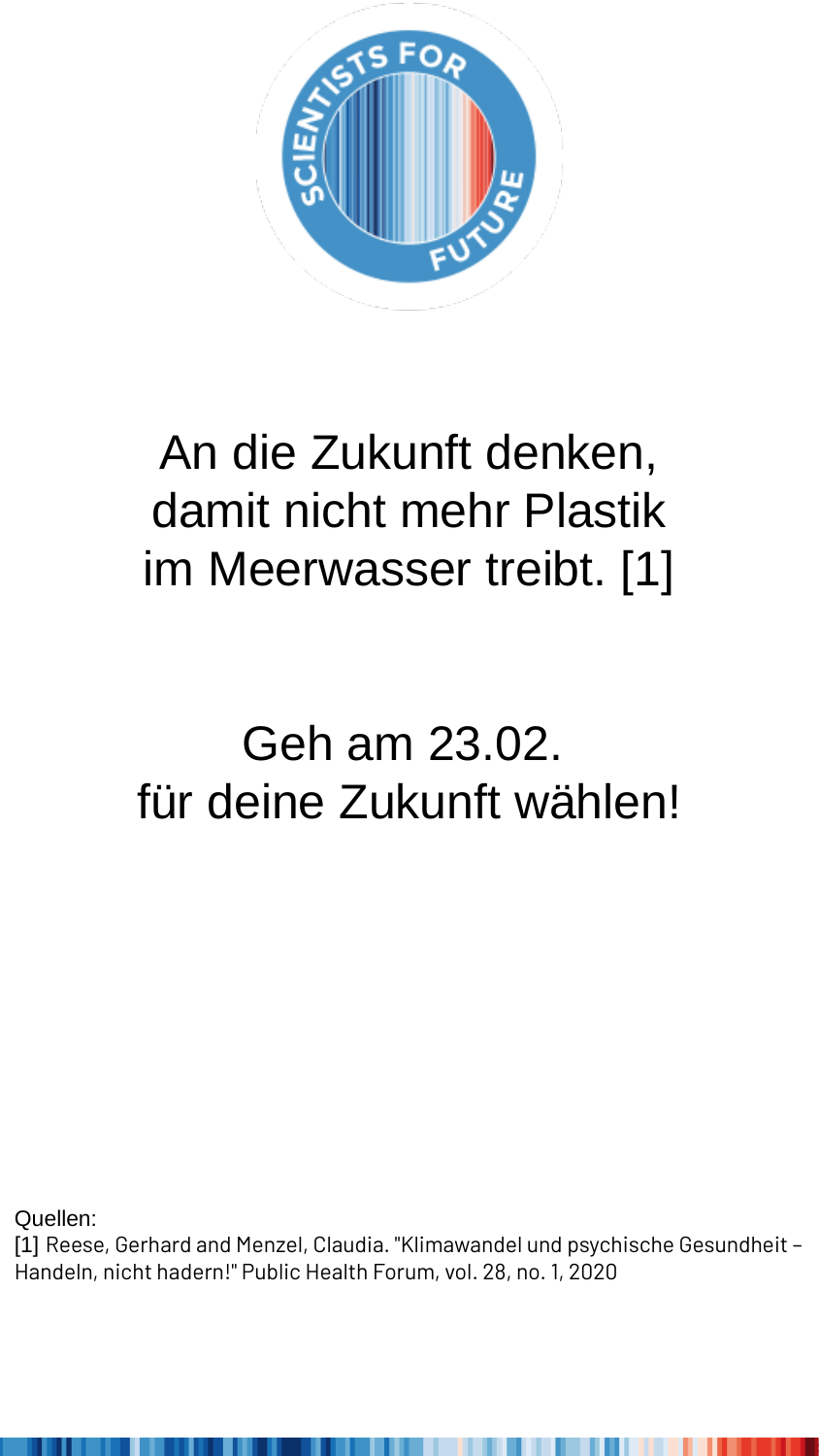

An die Zukunft denken,
damit nicht mehr Plastik
im Meerwasser treibt. [1]

Geh am 23.02.
für deine Zukunft wählen!
Quellen:
[1] Reese, Gerhard and Menzel, Claudia. "Klimawandel und psychische Gesundheit – Handeln, nicht hadern!" Public Health Forum, vol. 28, no. 1, 2020